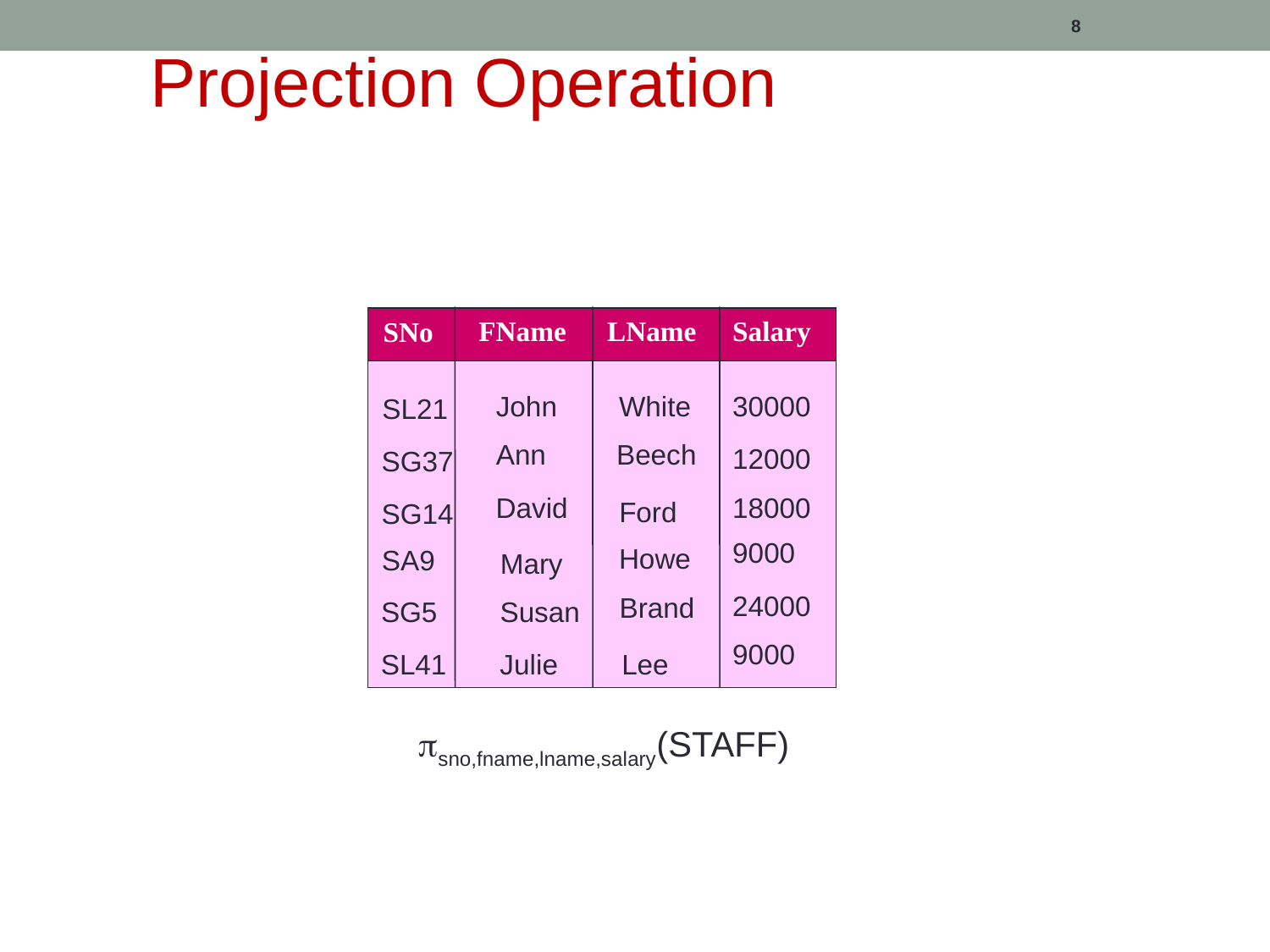

Projection Operation
8

FName

LName
Salary

SNo

John
White
30000
SL21
Ann
Beech
12000
SG37
David
18000
Ford
SG14
9000
Howe
SA9
Mary
24000
Brand
SG5
Susan
9000
SL41
Julie
Lee
πsno,fname,lname,salary(STAFF)